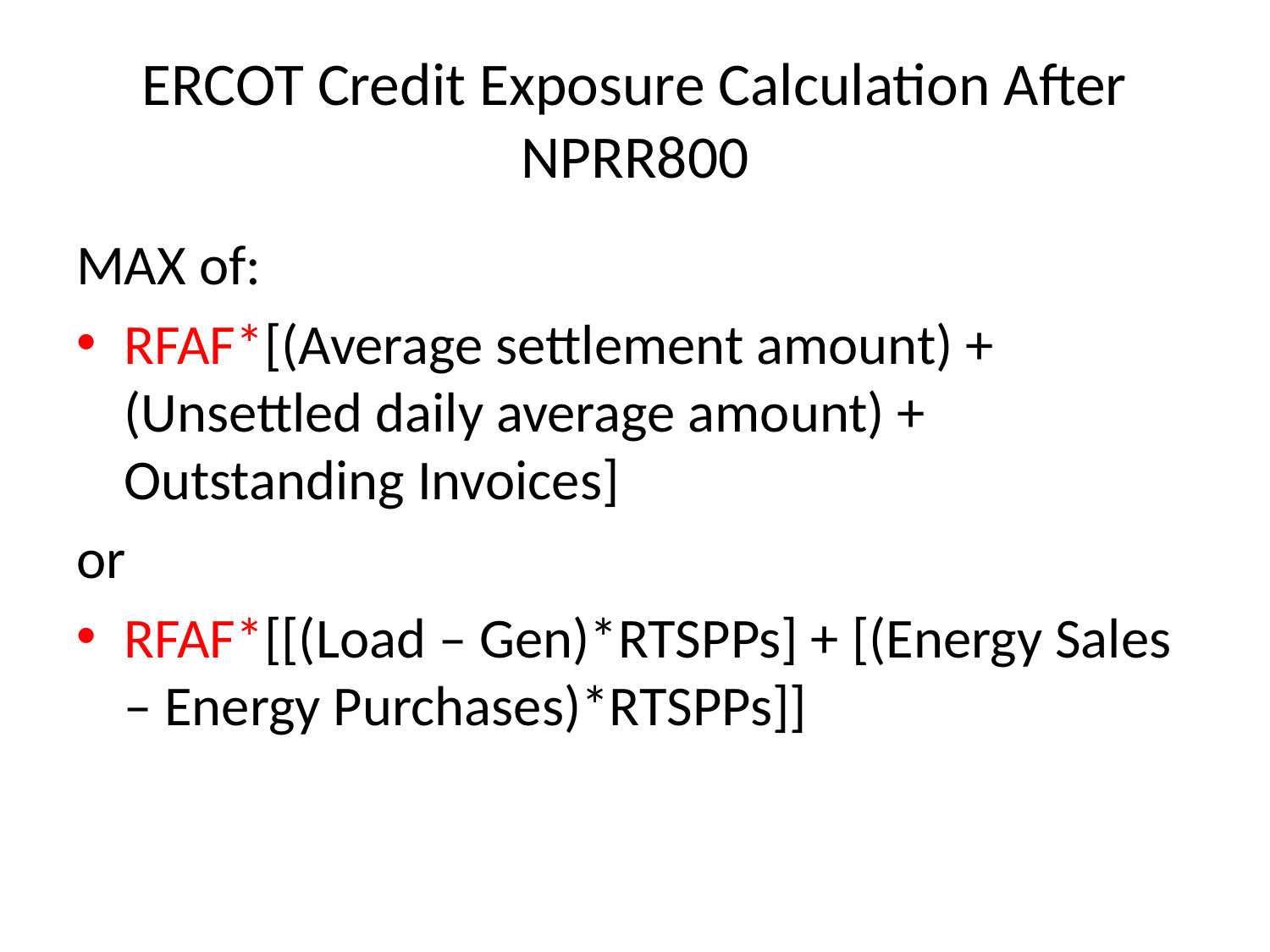

# ERCOT Credit Exposure Calculation After NPRR800
MAX of:
RFAF*[(Average settlement amount) + (Unsettled daily average amount) + Outstanding Invoices]
or
RFAF*[[(Load – Gen)*RTSPPs] + [(Energy Sales – Energy Purchases)*RTSPPs]]